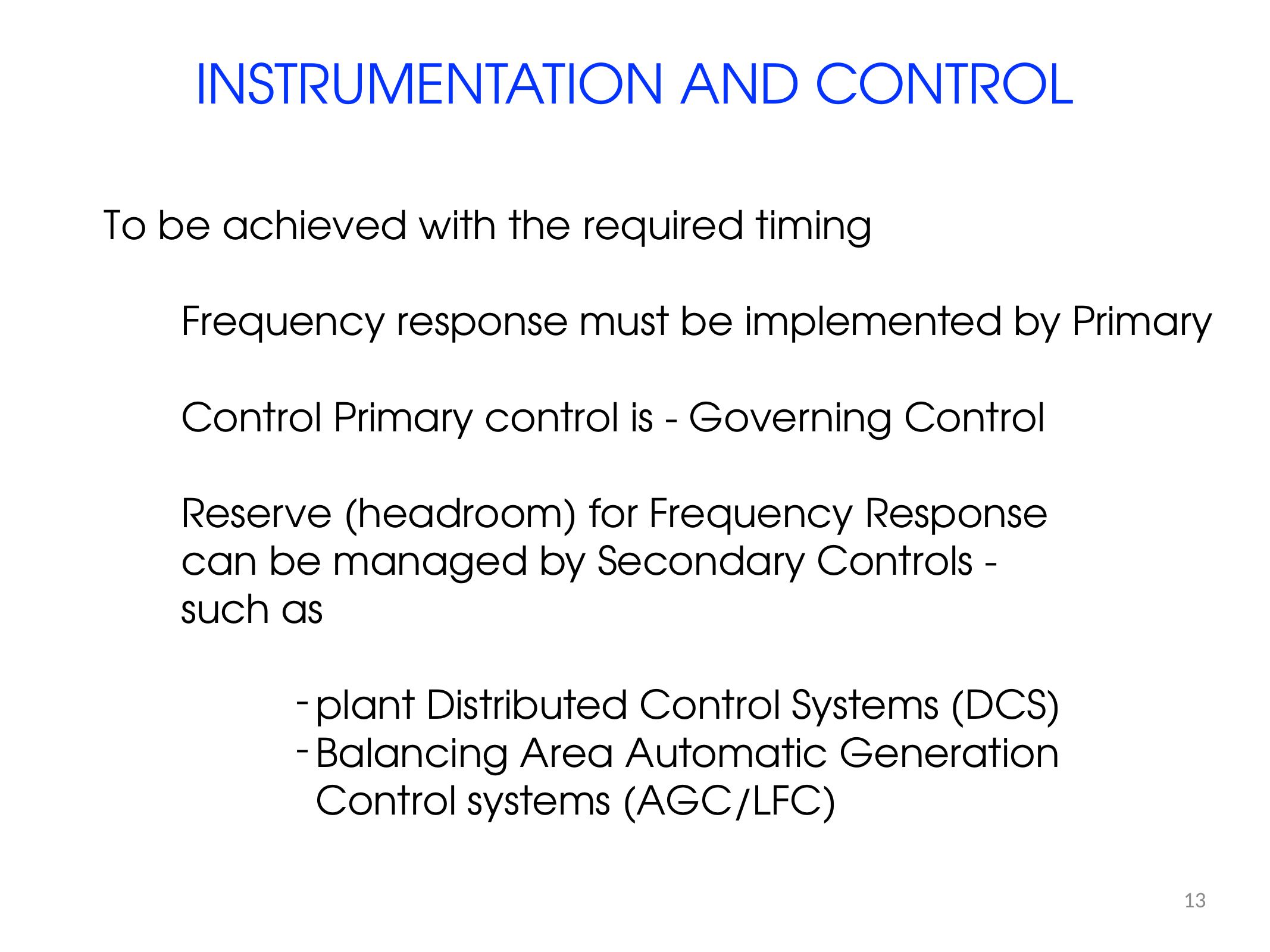

INSTRUMENTATION AND CONTROL
To be achieved with the required timing
Frequency response must be implemented by Primary Control Primary control is - Governing Control

Reserve (headroom) for Frequency Response can be managed by Secondary Controls - such as

plant Distributed Control Systems (DCS)
Balancing Area Automatic Generation Control systems (AGC/LFC)
13